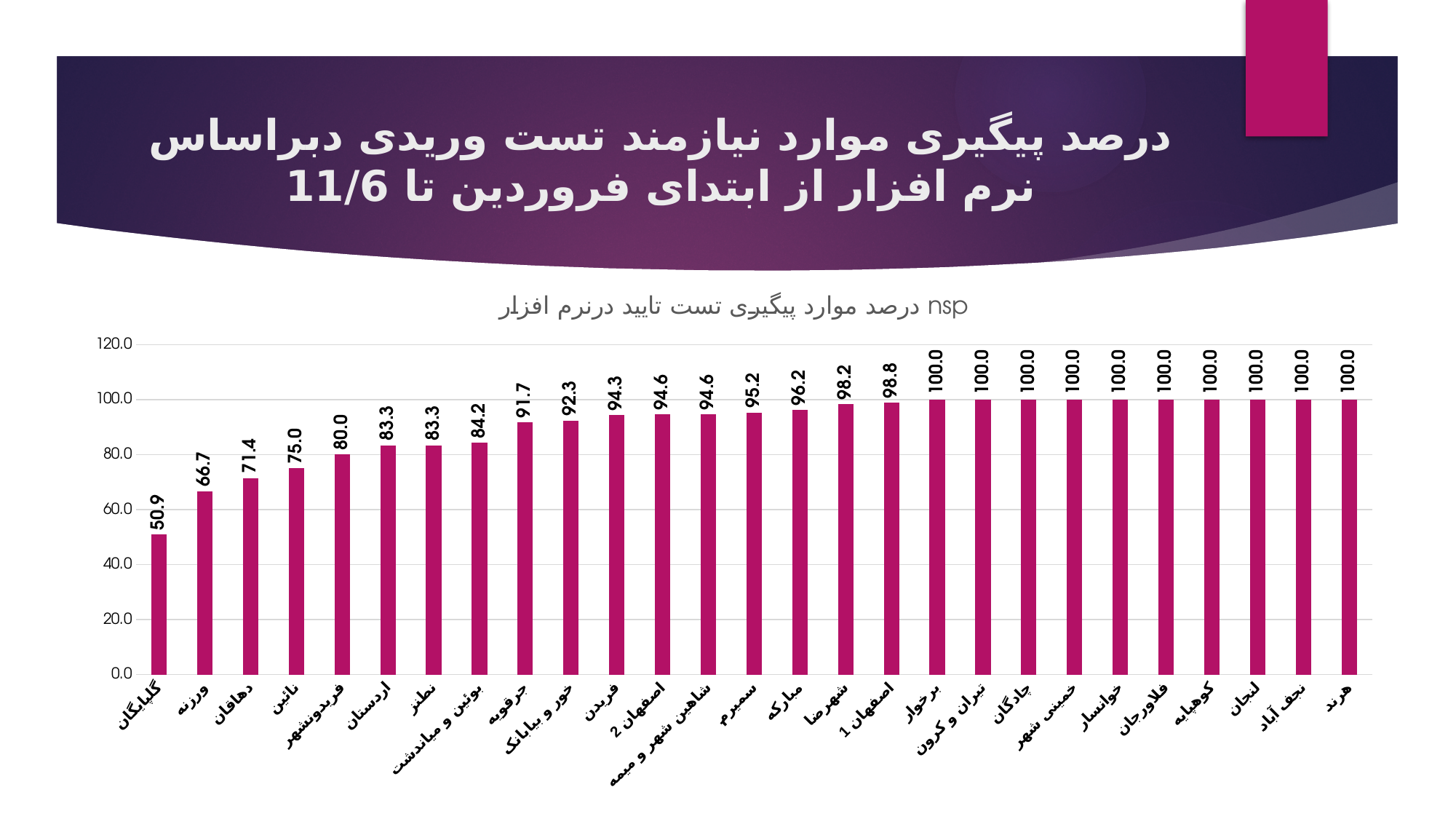

# درصد پیگیری موارد نیازمند تست وریدی دبراساس نرم افزار از ابتدای فروردین تا 11/6

### Chart: درصد موارد پیگیری تست تایید درنرم افزار nsp

| Category |  |
|---|---|
| گلپایگان | 50.877192982456144 |
| ورزنه | 66.66666666666666 |
| دهاقان | 71.42857142857143 |
| نائین | 75.0 |
| فریدونشهر | 80.0 |
| اردستان | 83.33333333333334 |
| نطنز | 83.33333333333334 |
| بوئین و میاندشت | 84.21052631578947 |
| جرقویه | 91.66666666666666 |
| خور و بیابانک | 92.3076923076923 |
| فریدن | 94.28571428571428 |
| اصفهان 2 | 94.58333333333333 |
| شاهین شهر و میمه | 94.6236559139785 |
| سمیرم | 95.23809523809523 |
| مبارکه | 96.15384615384616 |
| شهرضا | 98.24561403508771 |
| اصفهان 1 | 98.84615384615385 |
| برخوار | 100.0 |
| تیران و کرون | 100.0 |
| چادگان | 100.0 |
| خمینی شهر | 100.0 |
| خوانسار | 100.0 |
| فلاورجان | 100.0 |
| کوهپایه | 100.0 |
| لنجان | 100.0 |
| نجف آباد | 100.0 |
| هرند | 100.0 |